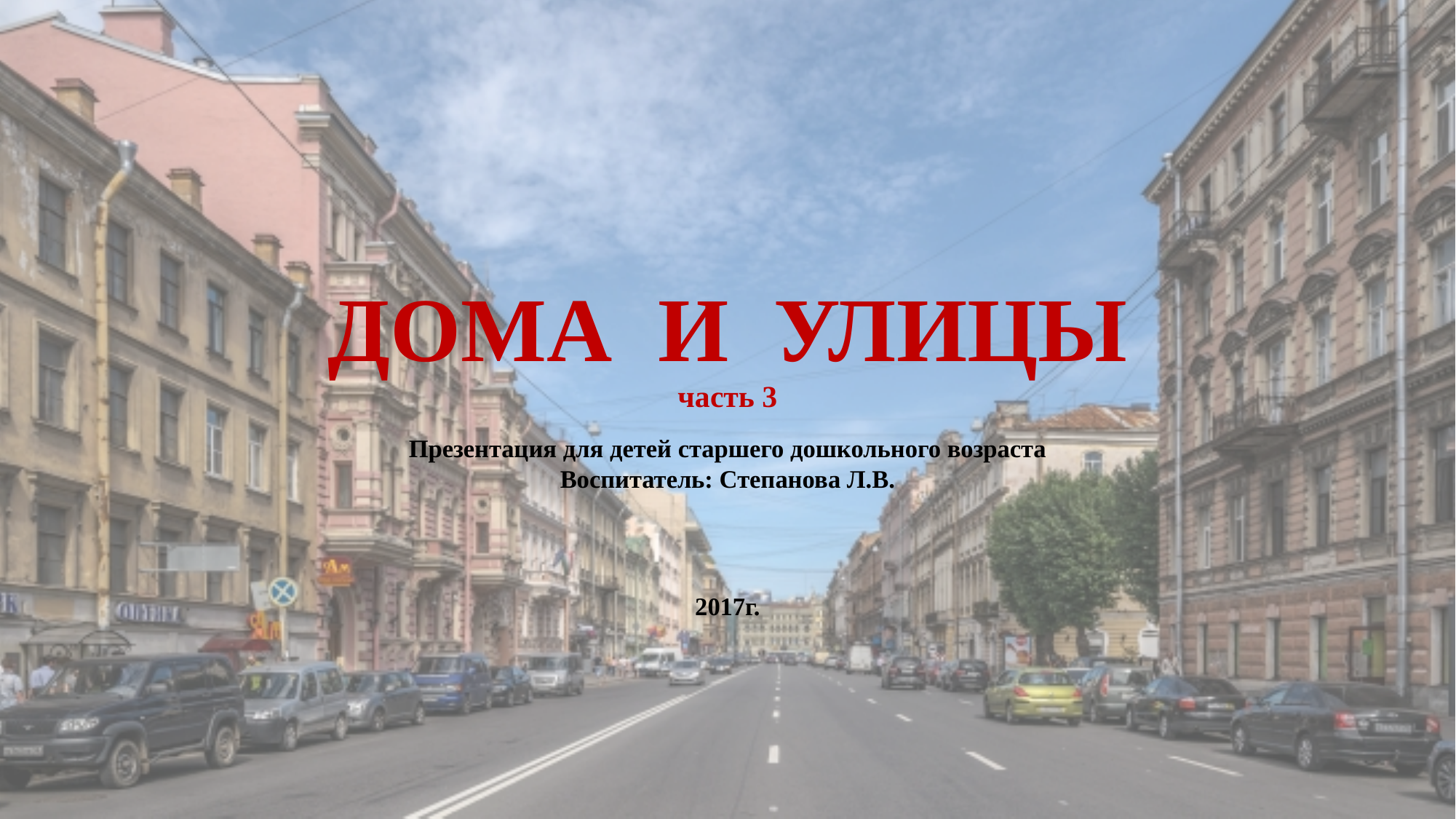

# ДОМА  И  УЛИЦЫ часть 3
Презентация для детей старшего дошкольного возраста
Воспитатель: Степанова Л.В.

2017г.